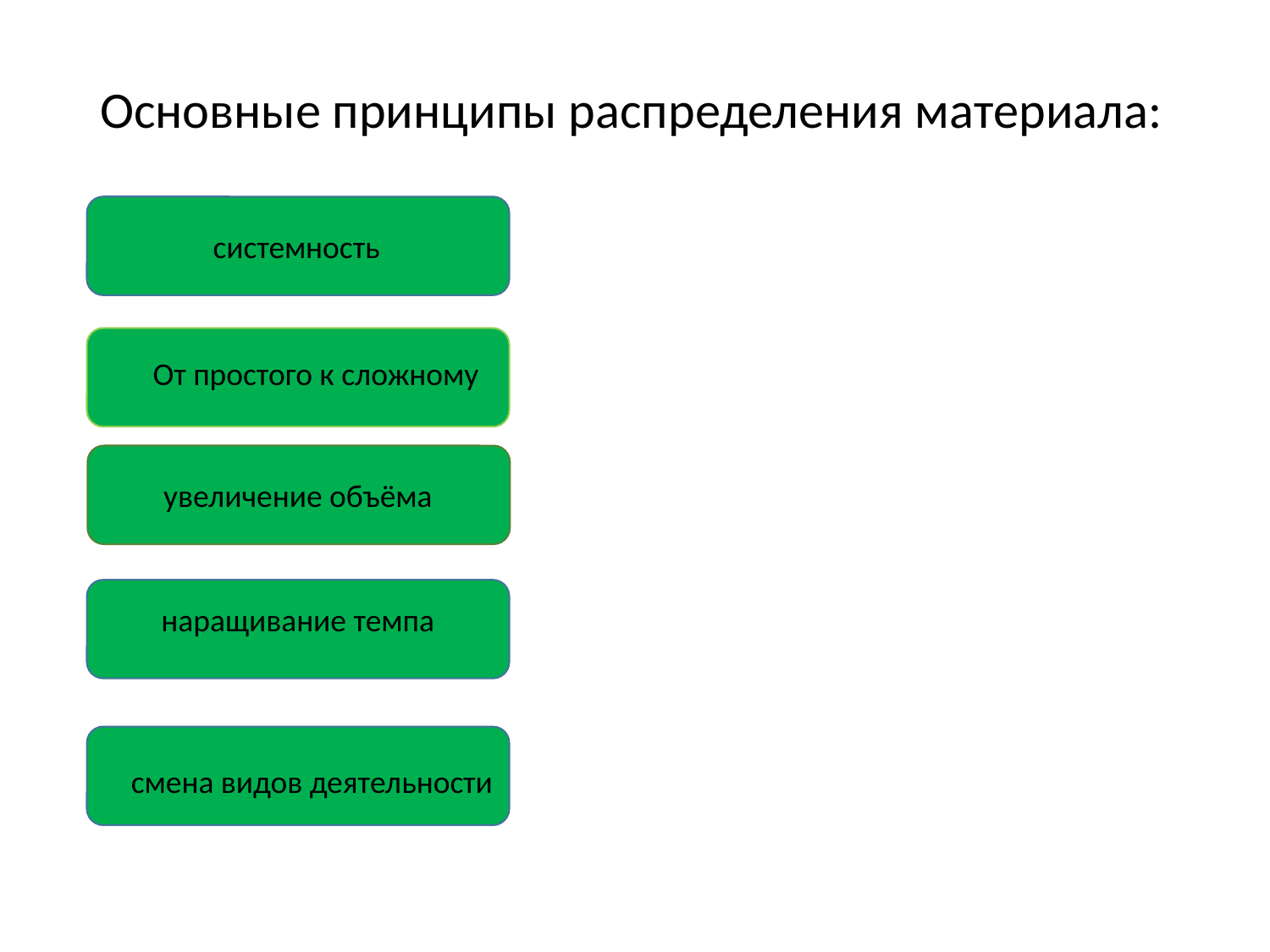

# Основные принципы распределения материала:

системность

От простого к сложному

увеличение объёма

наращивание темпа

смена видов деятельности